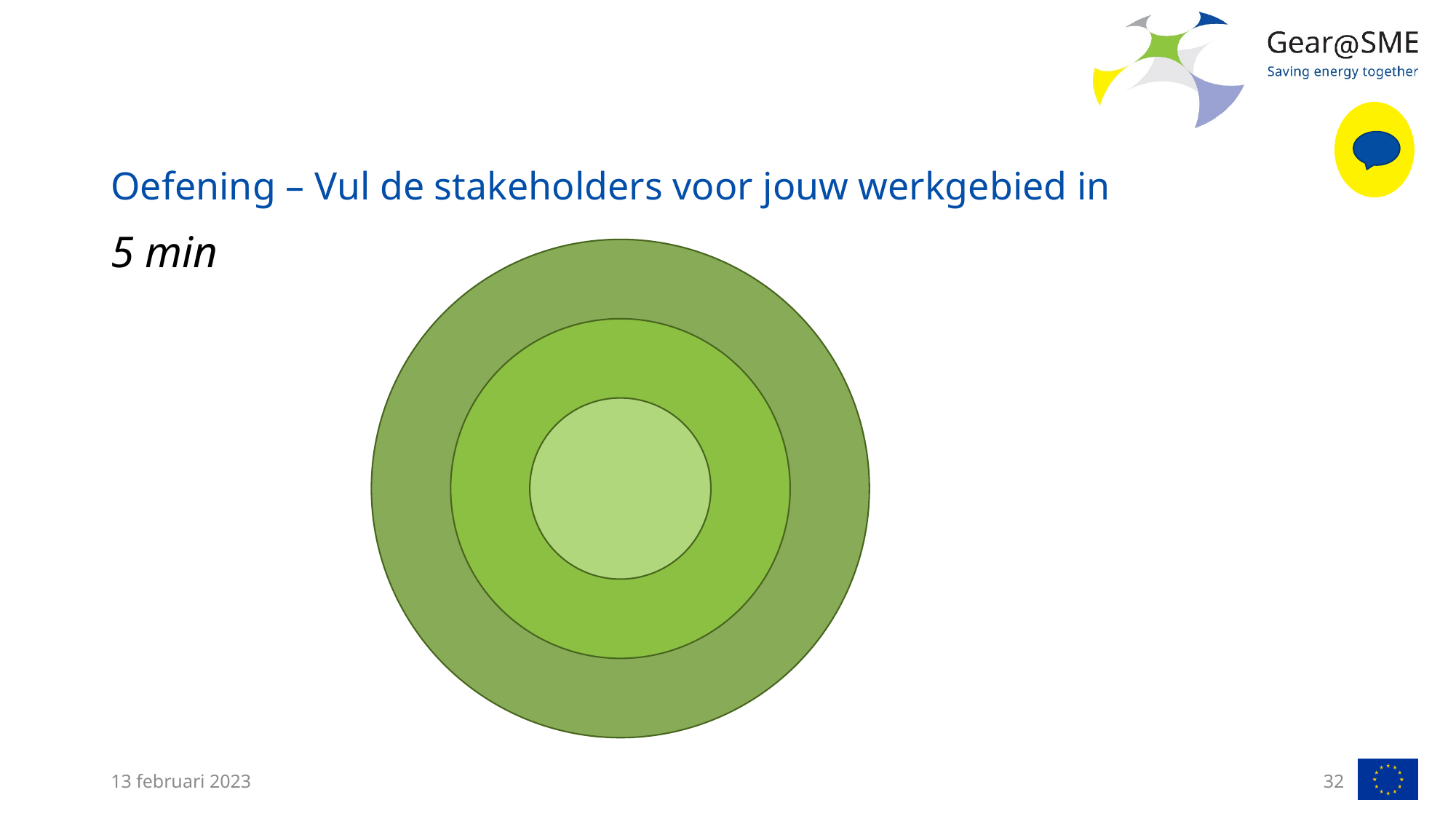

# Oefening – Vul de stakeholders voor jouw werkgebied in
5 min

13 februari 2023
32